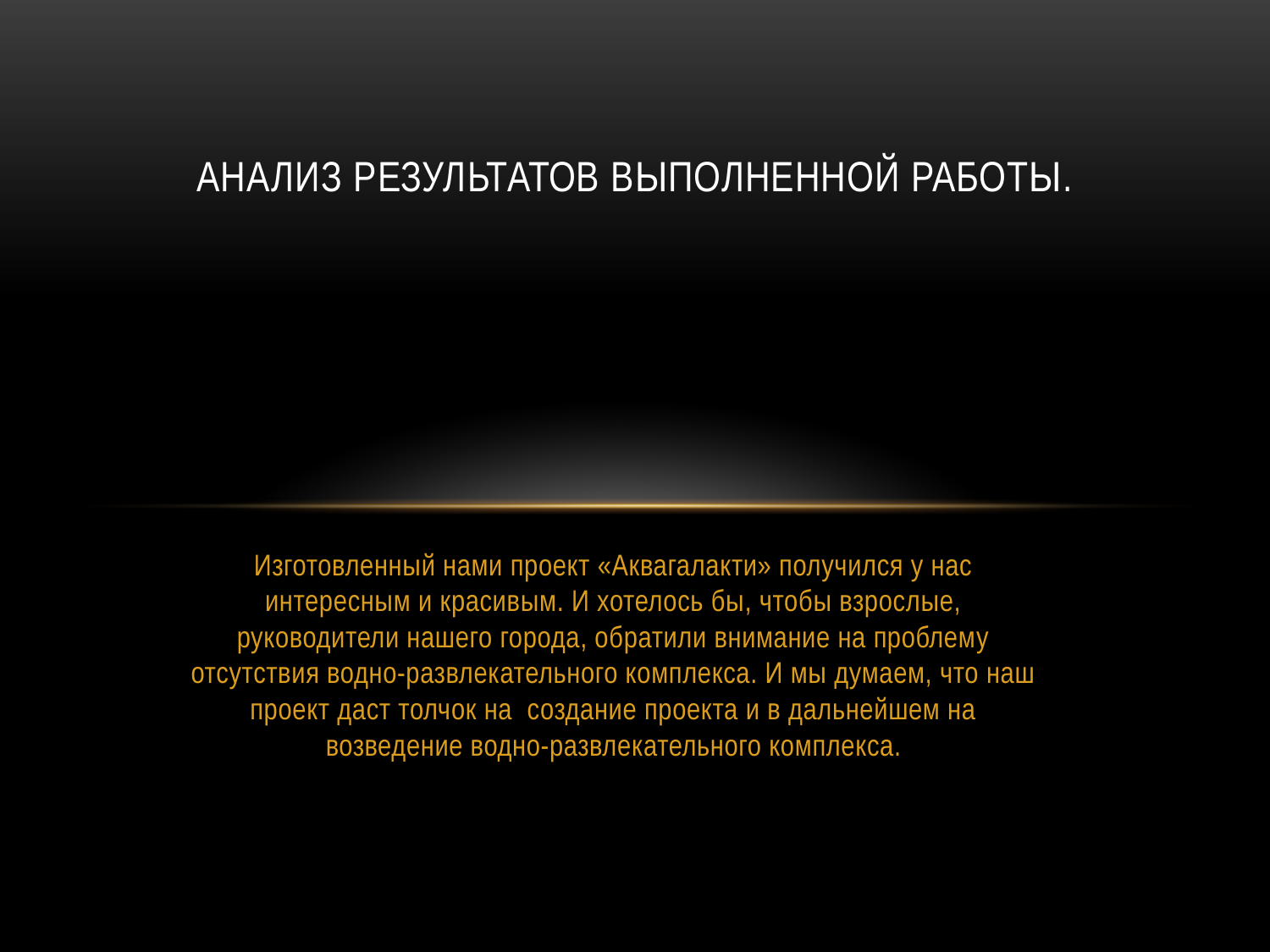

# Анализ результатов выполненной работы.
Изготовленный нами проект «Аквагалакти» получился у нас интересным и красивым. И хотелось бы, чтобы взрослые, руководители нашего города, обратили внимание на проблему отсутствия водно-развлекательного комплекса. И мы думаем, что наш проект даст толчок на  создание проекта и в дальнейшем на возведение водно-развлекательного комплекса.